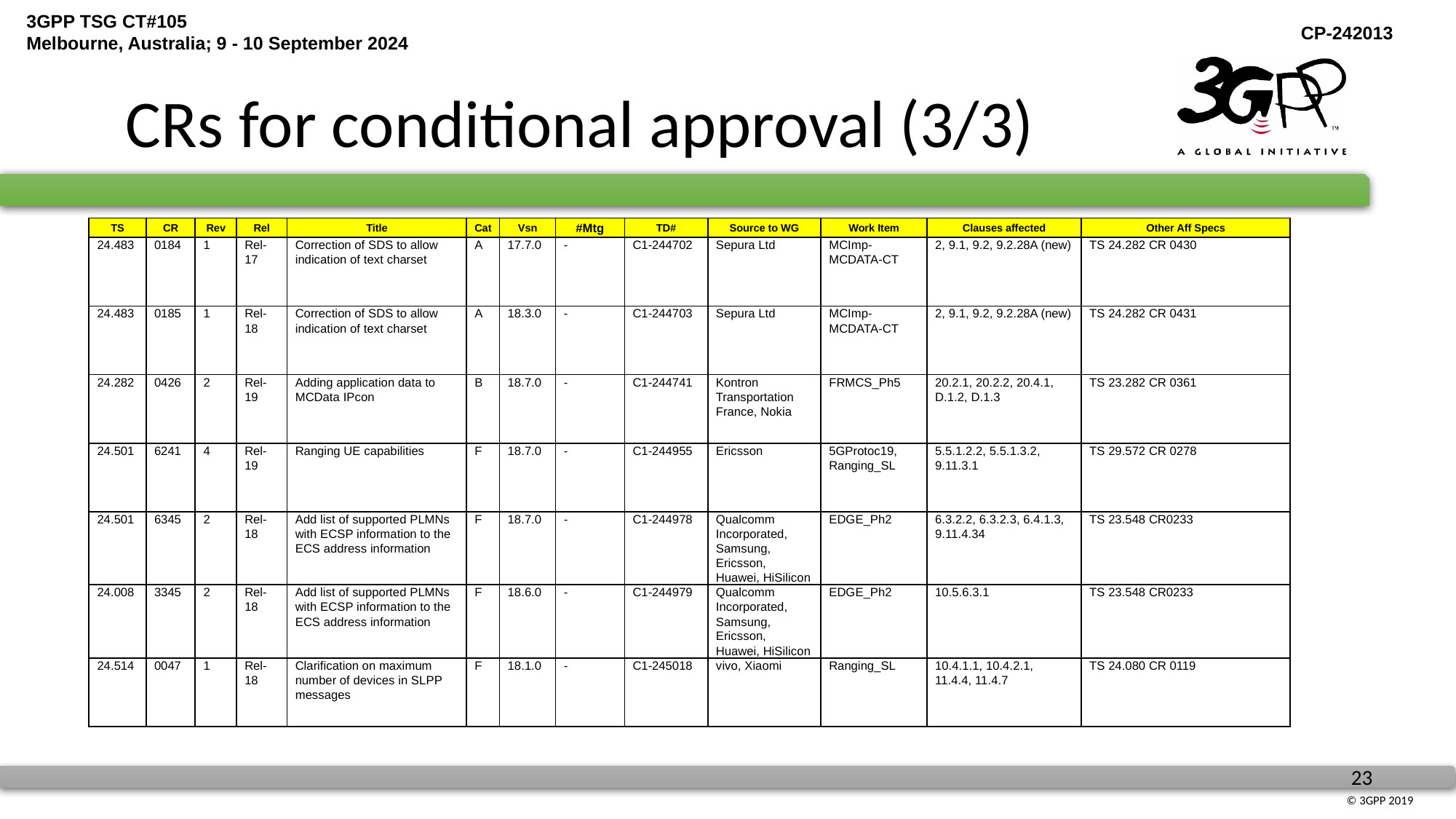

# CRs for conditional approval (3/3)
| TS | CR | Rev | Rel | Title | Cat | Vsn | #Mtg | TD# | Source to WG | Work Item | Clauses affected | Other Aff Specs |
| --- | --- | --- | --- | --- | --- | --- | --- | --- | --- | --- | --- | --- |
| 24.483 | 0184 | 1 | Rel-17 | Correction of SDS to allow indication of text charset | A | 17.7.0 | - | C1-244702 | Sepura Ltd | MCImp-MCDATA-CT | 2, 9.1, 9.2, 9.2.28A (new) | TS 24.282 CR 0430 |
| 24.483 | 0185 | 1 | Rel-18 | Correction of SDS to allow indication of text charset | A | 18.3.0 | - | C1-244703 | Sepura Ltd | MCImp-MCDATA-CT | 2, 9.1, 9.2, 9.2.28A (new) | TS 24.282 CR 0431 |
| 24.282 | 0426 | 2 | Rel-19 | Adding application data to MCData IPcon | B | 18.7.0 | - | C1-244741 | Kontron Transportation France, Nokia | FRMCS\_Ph5 | 20.2.1, 20.2.2, 20.4.1, D.1.2, D.1.3 | TS 23.282 CR 0361 |
| 24.501 | 6241 | 4 | Rel-19 | Ranging UE capabilities | F | 18.7.0 | - | C1-244955 | Ericsson | 5GProtoc19, Ranging\_SL | 5.5.1.2.2, 5.5.1.3.2, 9.11.3.1 | TS 29.572 CR 0278 |
| 24.501 | 6345 | 2 | Rel-18 | Add list of supported PLMNs with ECSP information to the ECS address information | F | 18.7.0 | - | C1-244978 | Qualcomm Incorporated, Samsung, Ericsson, Huawei, HiSilicon | EDGE\_Ph2 | 6.3.2.2, 6.3.2.3, 6.4.1.3, 9.11.4.34 | TS 23.548 CR0233 |
| 24.008 | 3345 | 2 | Rel-18 | Add list of supported PLMNs with ECSP information to the ECS address information | F | 18.6.0 | - | C1-244979 | Qualcomm Incorporated, Samsung, Ericsson, Huawei, HiSilicon | EDGE\_Ph2 | 10.5.6.3.1 | TS 23.548 CR0233 |
| 24.514 | 0047 | 1 | Rel-18 | Clarification on maximum number of devices in SLPP messages | F | 18.1.0 | - | C1-245018 | vivo, Xiaomi | Ranging\_SL | 10.4.1.1, 10.4.2.1, 11.4.4, 11.4.7 | TS 24.080 CR 0119 |